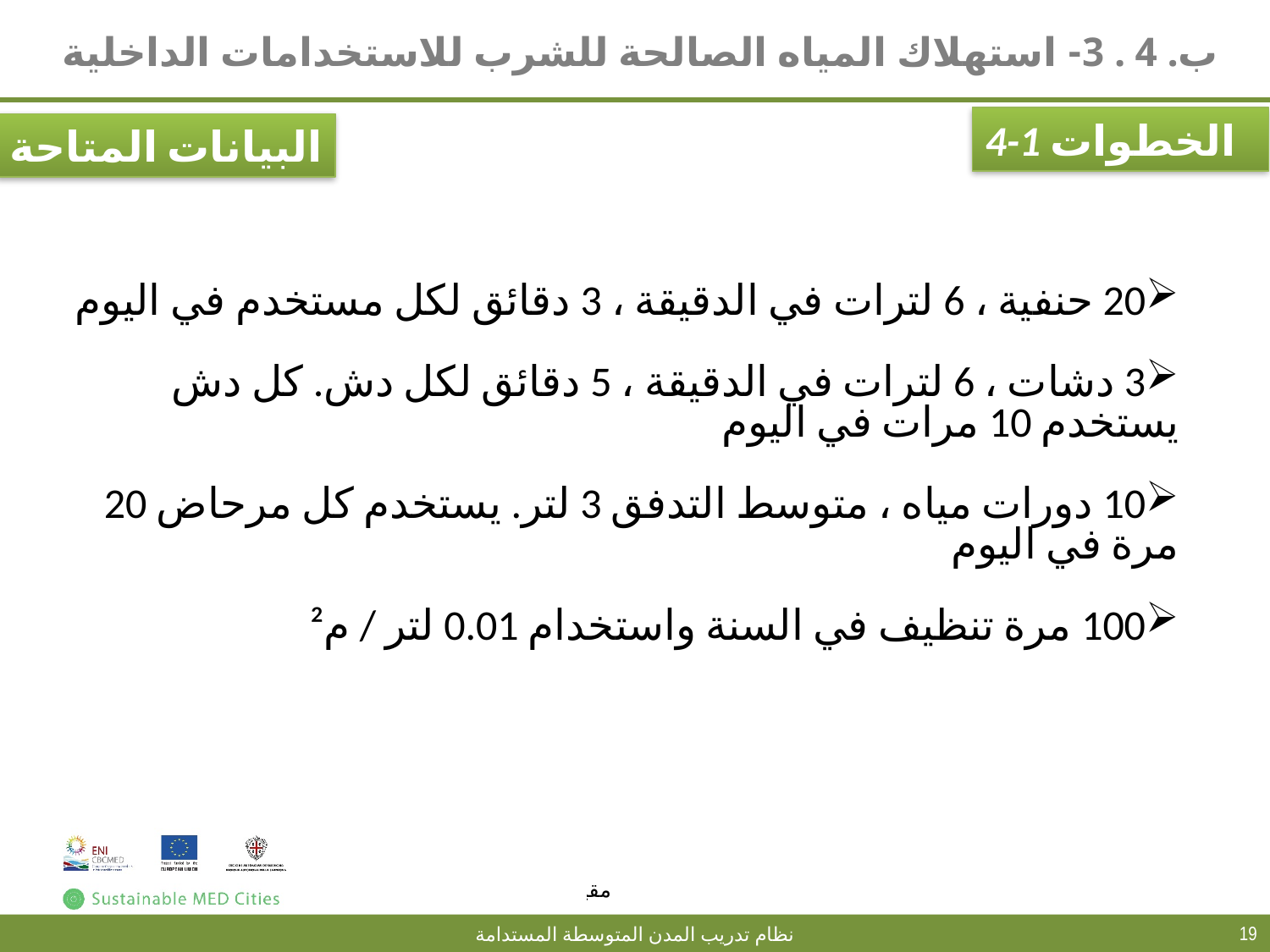

# ب. 4 . 3- استهلاك المياه الصالحة للشرب للاستخدامات الداخلية
الخطوات 1-4
البيانات المتاحة

20 حنفية ، 6 لترات في الدقيقة ، 3 دقائق لكل مستخدم في اليوم

3 دشات ، 6 لترات في الدقيقة ، 5 دقائق لكل دش. كل دش يستخدم 10 مرات في اليوم

10 دورات مياه ، متوسط التدفق 3 لتر. يستخدم كل مرحاض 20 مرة في اليوم

100 مرة تنظيف في السنة واستخدام 0.01 لتر / م²

19